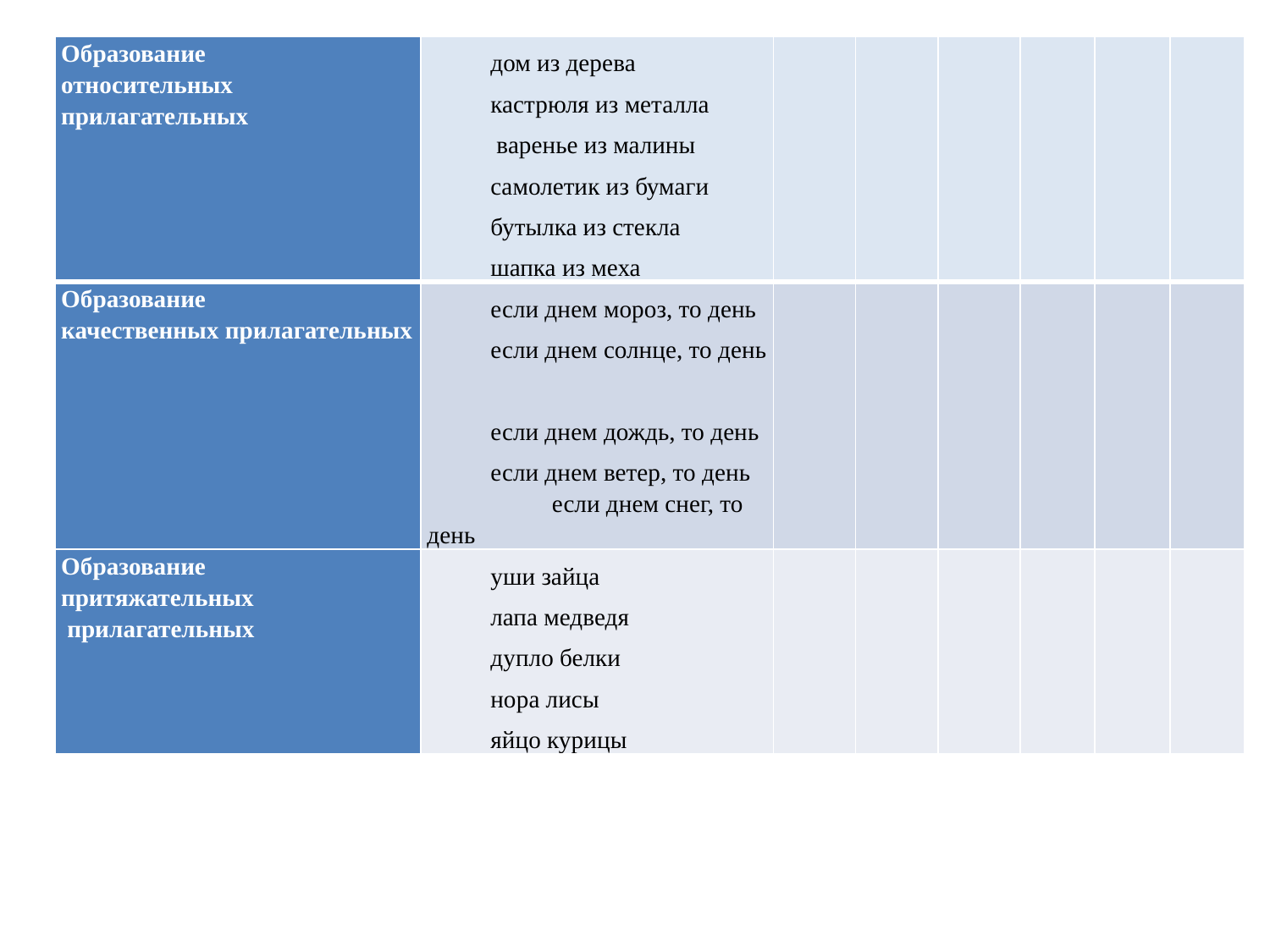

| Образование относительных прилагательных | дом из дерева кастрюля из металла варенье из малины самолетик из бумаги бутылка из стекла шапка из меха |  |  |  |  |  |  |
| --- | --- | --- | --- | --- | --- | --- | --- |
| Образование качественных прилагательных | если днем мороз, то день если днем солнце, то день если днем дождь, то день если днем ветер, то день если днем снег, то день |  |  |  |  |  |  |
| Образование притяжательных прилагательных | уши зайца лапа медведя дупло белки нора лисы яйцо курицы |  |  |  |  |  |  |